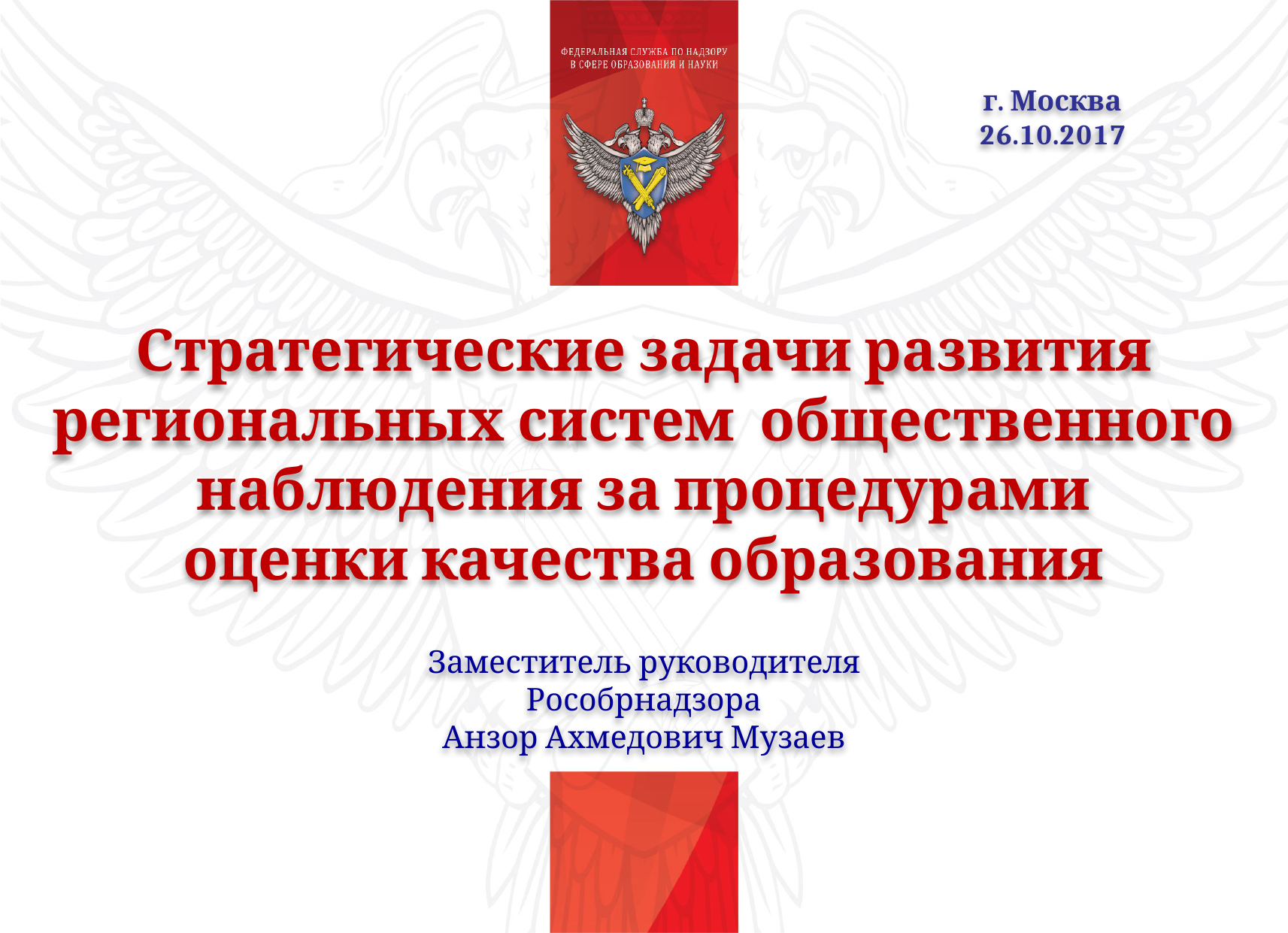

г. Москва
26.10.2017
Стратегические задачи развития региональных систем  общественного наблюдения за процедурами
 оценки качества образования
Заместитель руководителя Рособрнадзора
Анзор Ахмедович Музаев